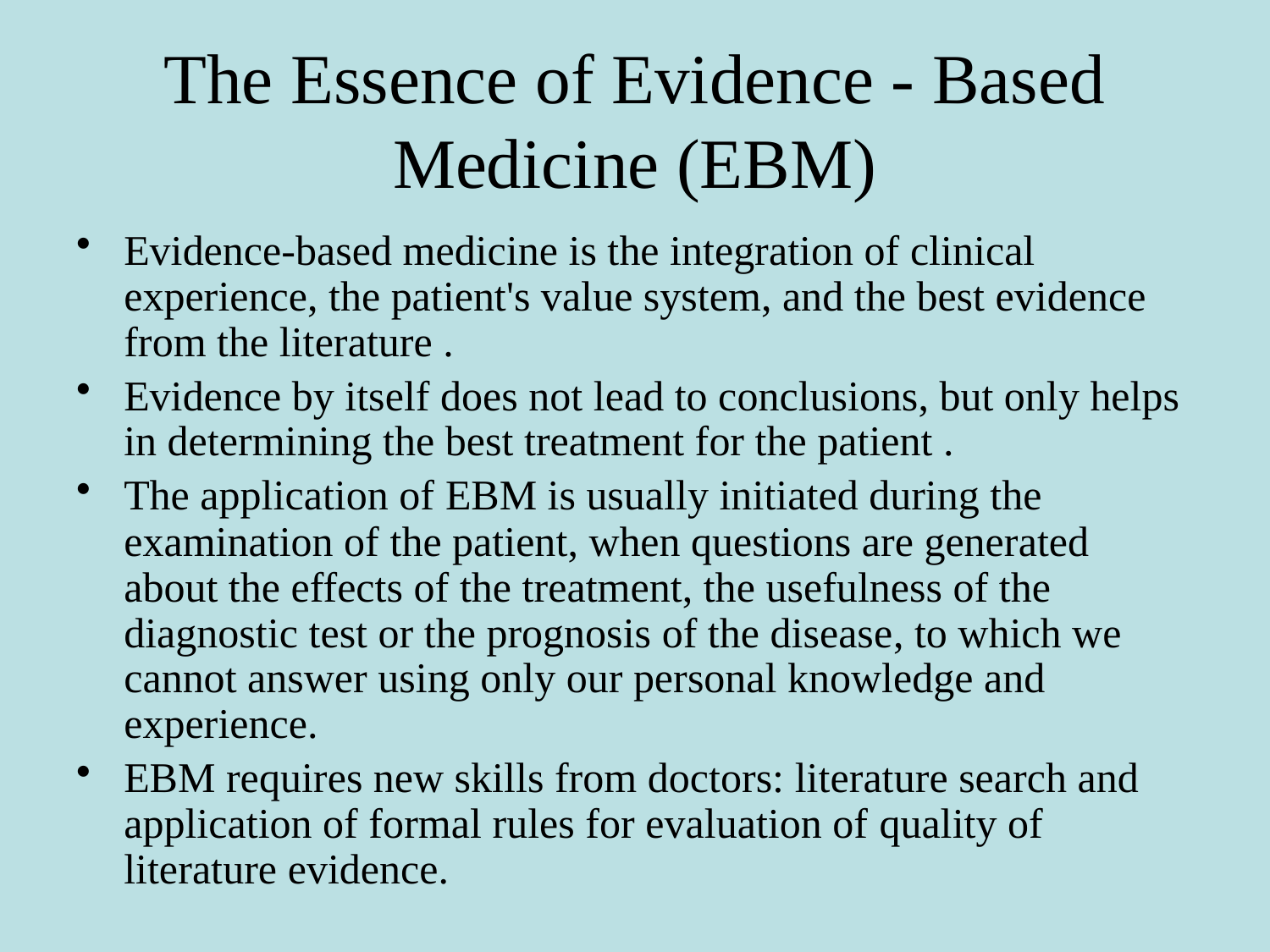

# The Essence of Evidence - Based Medicine (EBM)
Evidence-based medicine is the integration of clinical experience, the patient's value system, and the best evidence from the literature .
Evidence by itself does not lead to conclusions, but only helps in determining the best treatment for the patient .
The application of EBM is usually initiated during the examination of the patient, when questions are generated about the effects of the treatment, the usefulness of the diagnostic test or the prognosis of the disease, to which we cannot answer using only our personal knowledge and experience.
EBM requires new skills from doctors: literature search and application of formal rules for evaluation of quality of literature evidence.